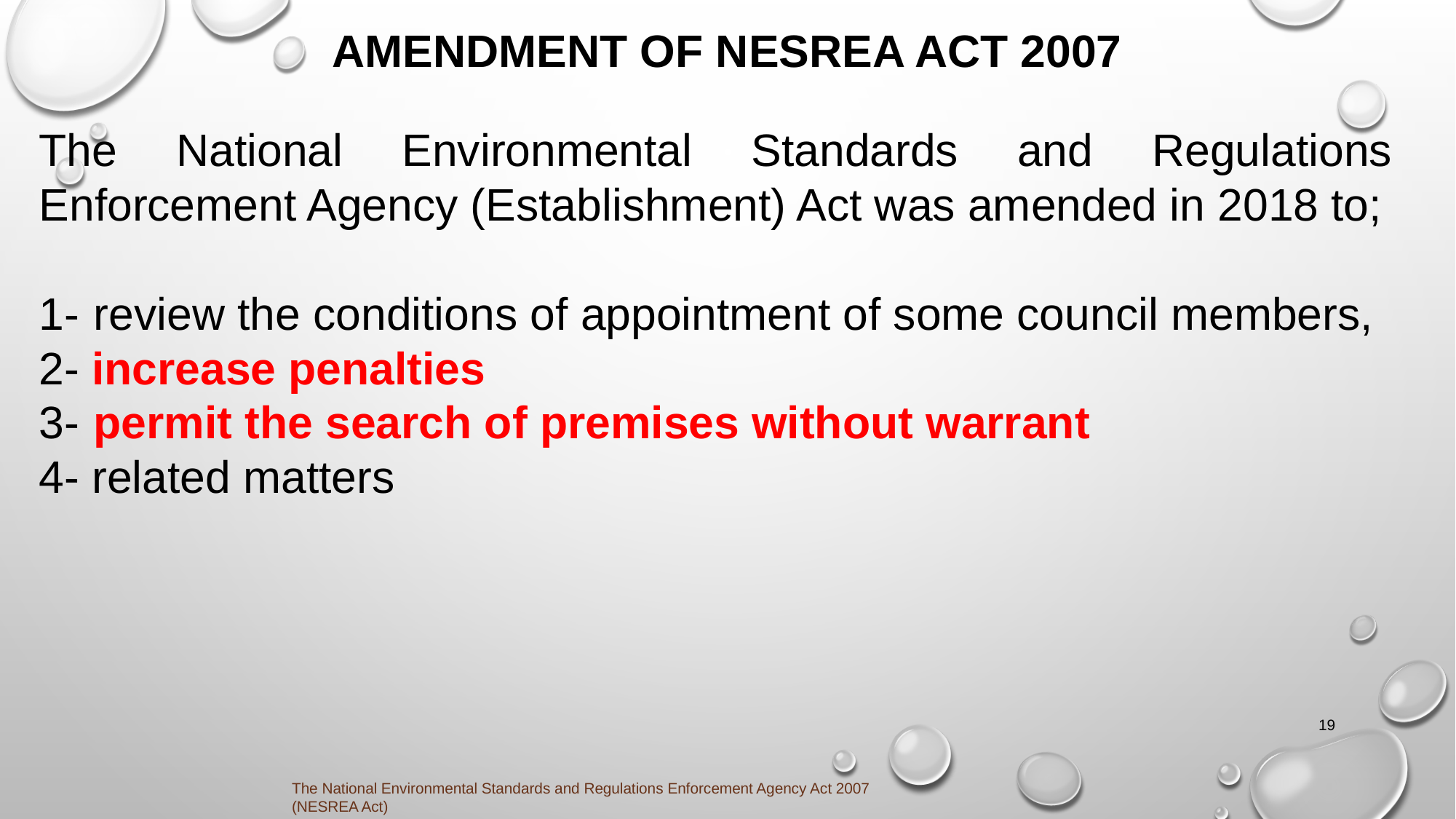

# Amendment of nesrea act 2007
The National Environmental Standards and Regulations Enforcement Agency (Establishment) Act was amended in 2018 to;

1-	review the conditions of appointment of some council members,
2- increase penalties
3-	permit the search of premises without warrant
4- related matters
19
The National Environmental Standards and Regulations Enforcement Agency Act 2007 (NESREA Act)